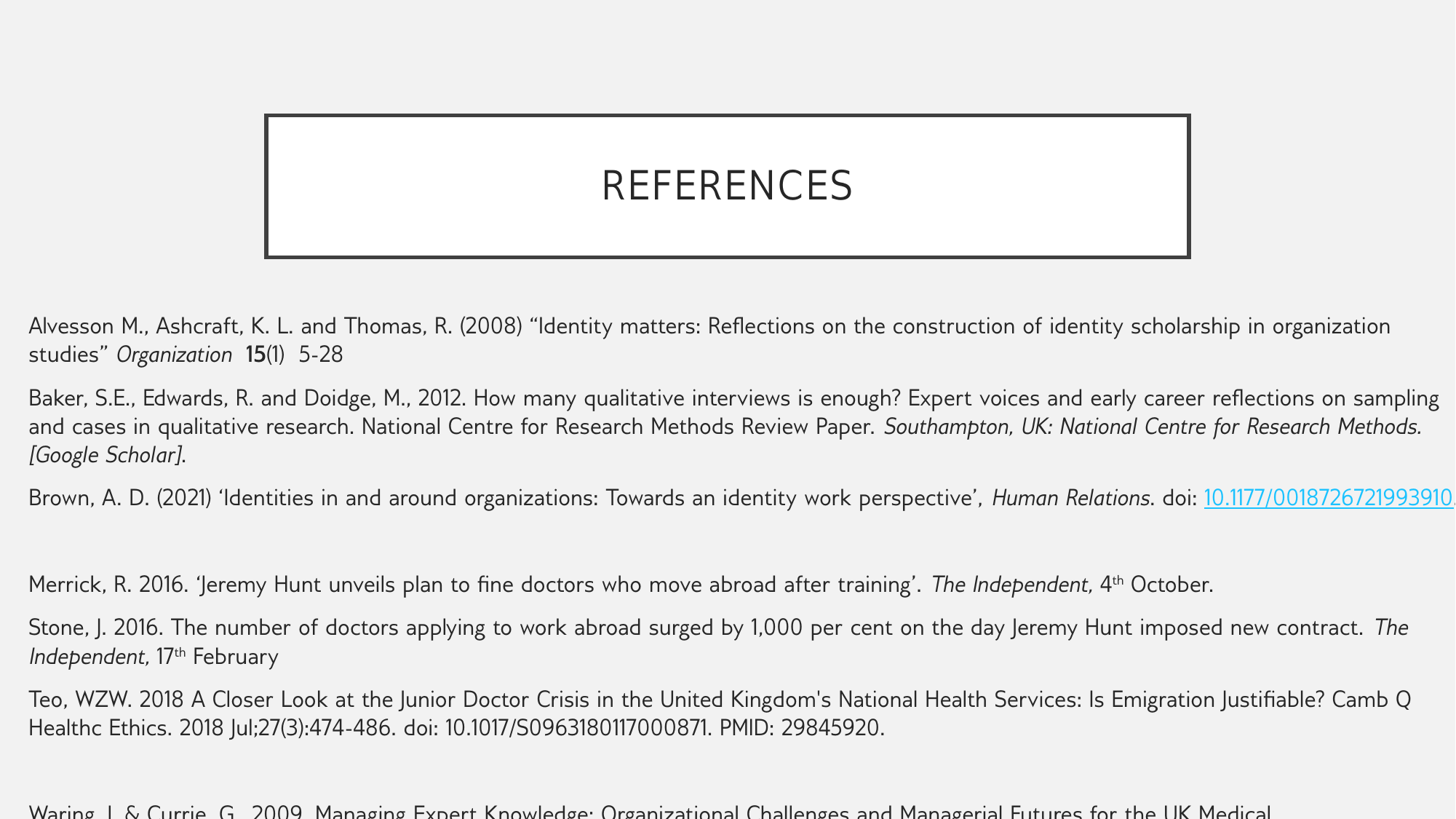

# references
Alvesson M., Ashcraft, K. L. and Thomas, R. (2008) “Identity matters: Reflections on the construction of identity scholarship in organization studies” Organization  15(1)  5-28
Baker, S.E., Edwards, R. and Doidge, M., 2012. How many qualitative interviews is enough? Expert voices and early career reflections on sampling and cases in qualitative research. National Centre for Research Methods Review Paper. Southampton, UK: National Centre for Research Methods.[Google Scholar].
Brown, A. D. (2021) ‘Identities in and around organizations: Towards an identity work perspective’, Human Relations. doi: 10.1177/0018726721993910.

Merrick, R. 2016. ‘Jeremy Hunt unveils plan to fine doctors who move abroad after training’. The Independent, 4th October.
Stone, J. 2016. The number of doctors applying to work abroad surged by 1,000 per cent on the day Jeremy Hunt imposed new contract. The Independent, 17th February
Teo, WZW. 2018 A Closer Look at the Junior Doctor Crisis in the United Kingdom's National Health Services: Is Emigration Justifiable? Camb Q Healthc Ethics. 2018 Jul;27(3):474-486. doi: 10.1017/S0963180117000871. PMID: 29845920.

Waring, J. & Currie, G., 2009. Managing Expert Knowledge: Organizational Challenges and Managerial Futures for the UK Medical Profession. Organization Studies, 30(7), pp.755–778